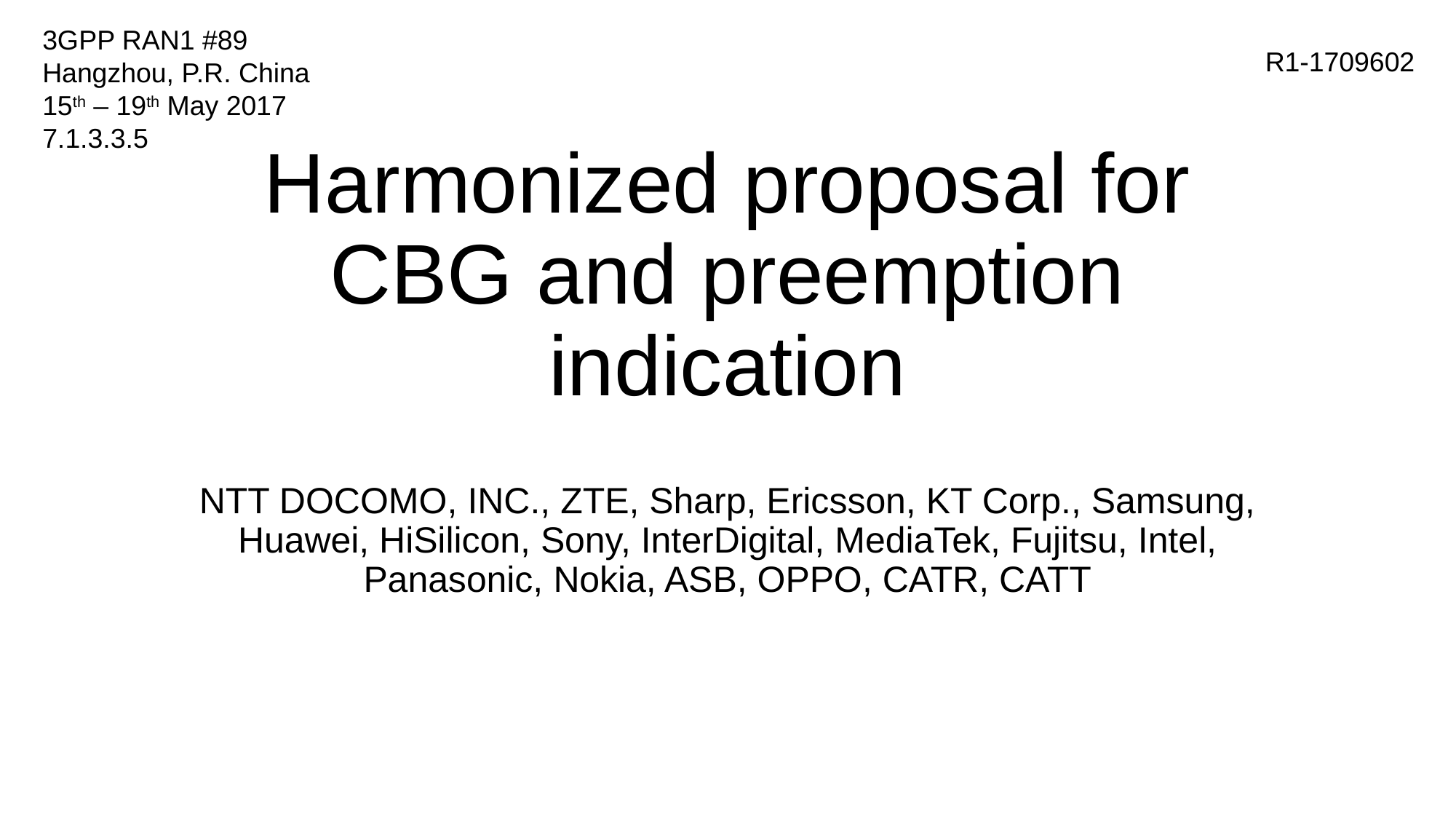

3GPP RAN1 #89
Hangzhou, P.R. China
15th – 19th May 2017
7.1.3.3.5
R1-1709602
# Harmonized proposal for CBG and preemption indication
NTT DOCOMO, INC., ZTE, Sharp, Ericsson, KT Corp., Samsung, Huawei, HiSilicon, Sony, InterDigital, MediaTek, Fujitsu, Intel, Panasonic, Nokia, ASB, OPPO, CATR, CATT